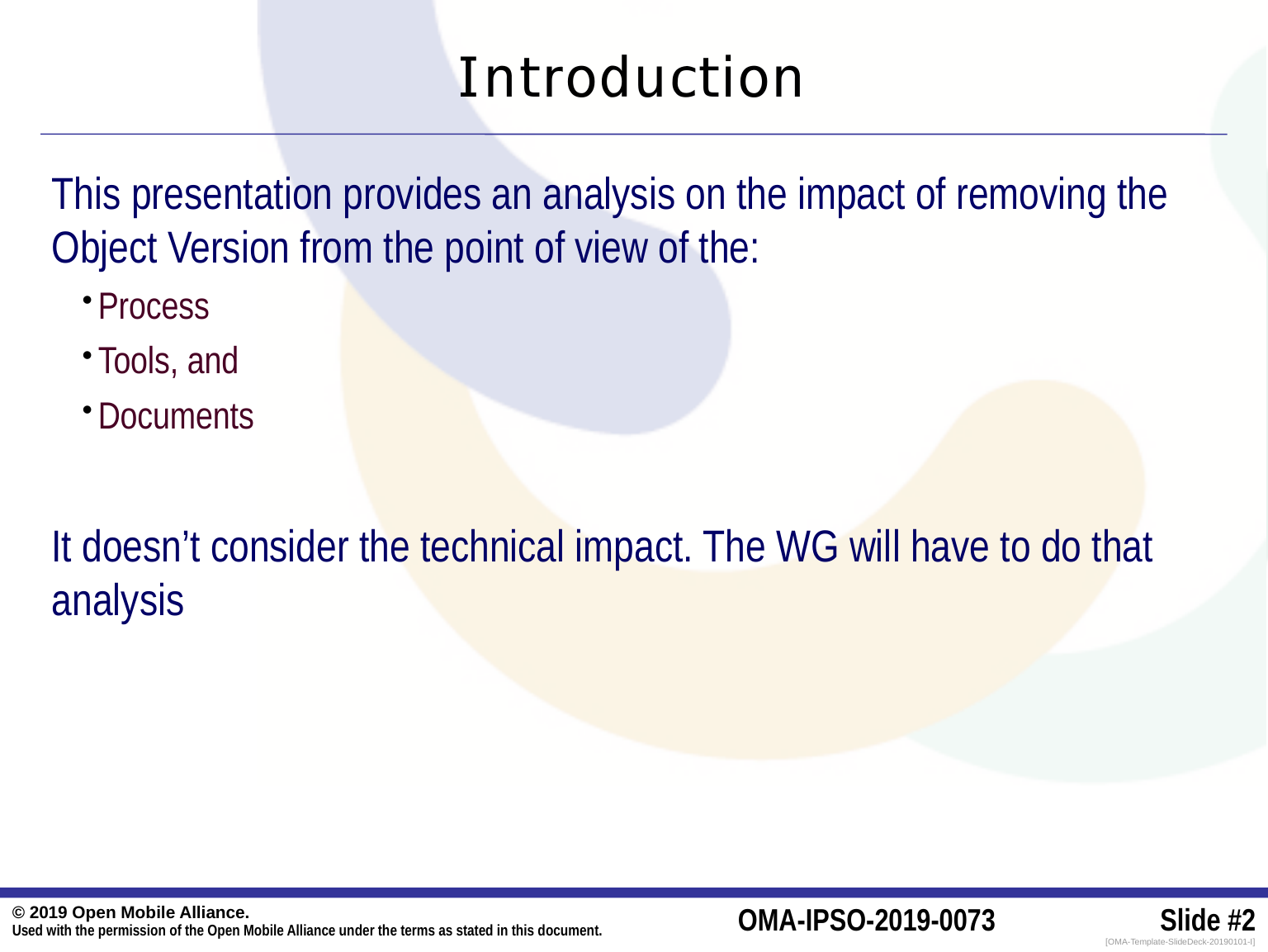

# Introduction
This presentation provides an analysis on the impact of removing the Object Version from the point of view of the:
Process
Tools, and
Documents

It doesn’t consider the technical impact. The WG will have to do that analysis